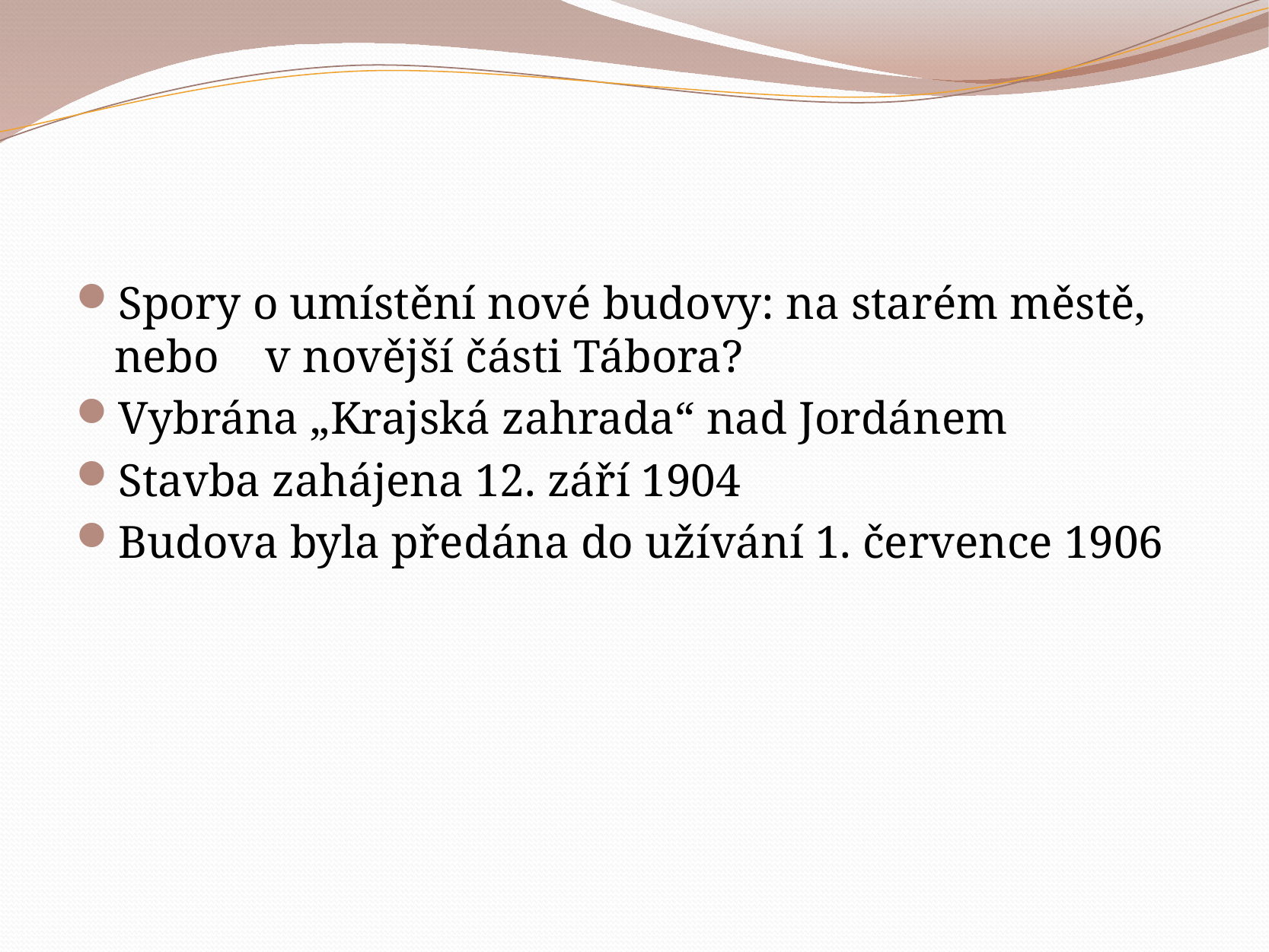

#
Spory o umístění nové budovy: na starém městě, nebo    v novější části Tábora?
Vybrána „Krajská zahrada“ nad Jordánem
Stavba zahájena 12. září 1904
Budova byla předána do užívání 1. července 1906